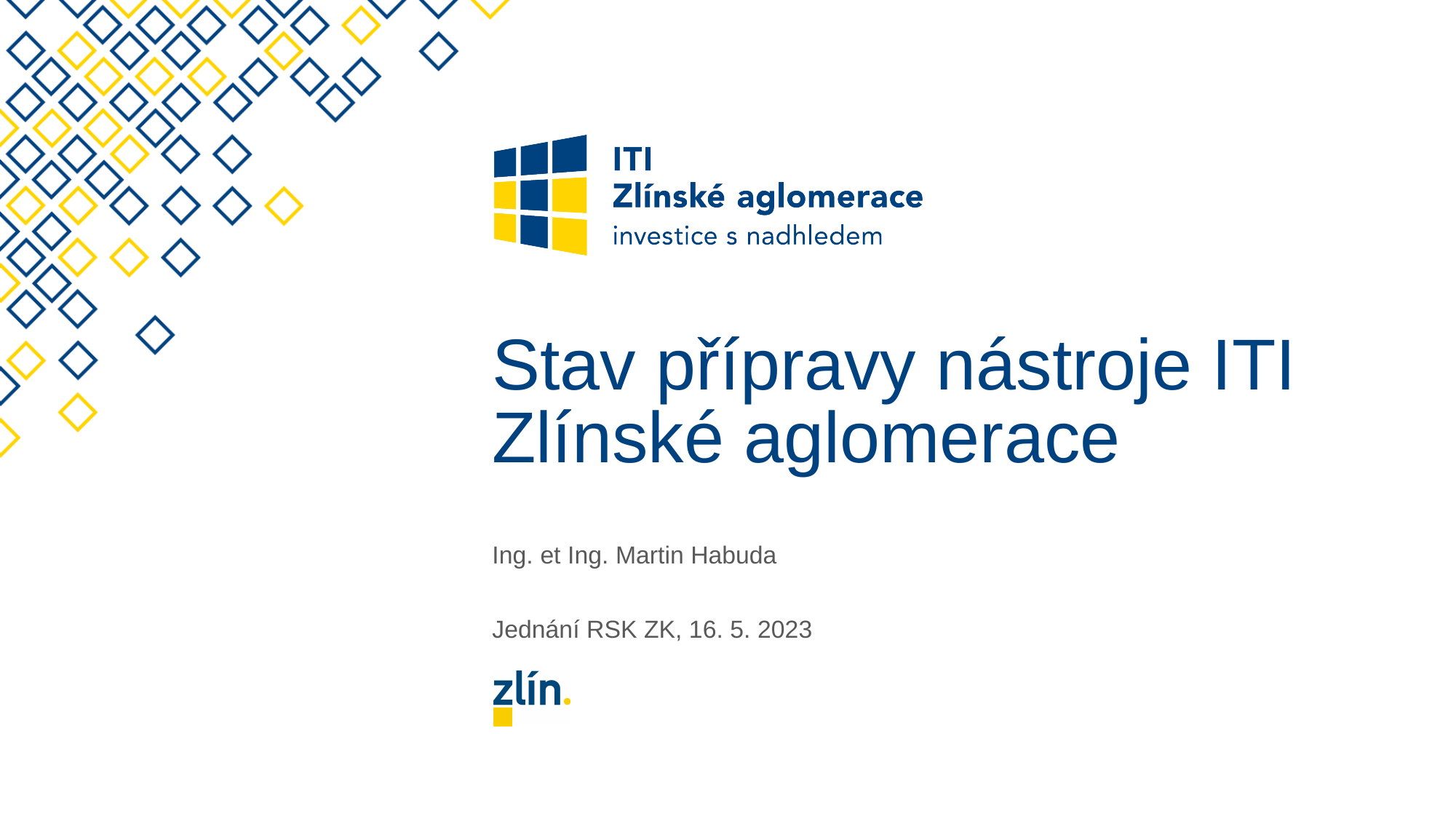

# Stav přípravy nástroje ITI Zlínské aglomerace
Ing. et Ing. Martin Habuda

Jednání RSK ZK, 16. 5. 2023